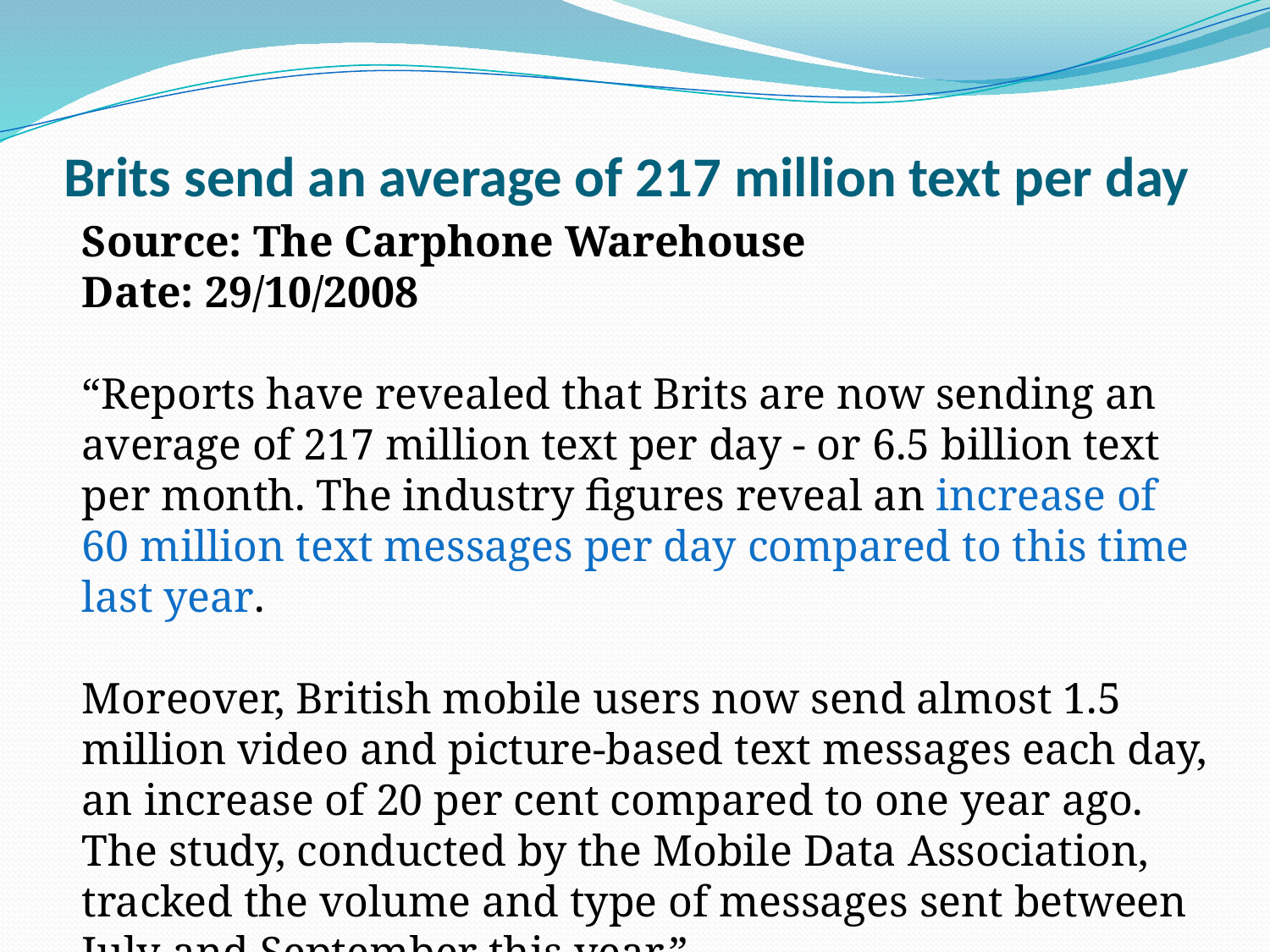

# Brits send an average of 217 million text per day
Source: The Carphone Warehouse
Date: 29/10/2008
“Reports have revealed that Brits are now sending an average of 217 million text per day - or 6.5 billion text per month. The industry figures reveal an increase of 60 million text messages per day compared to this time last year.
Moreover, British mobile users now send almost 1.5 million video and picture-based text messages each day, an increase of 20 per cent compared to one year ago. The study, conducted by the Mobile Data Association, tracked the volume and type of messages sent between July and September this year.”